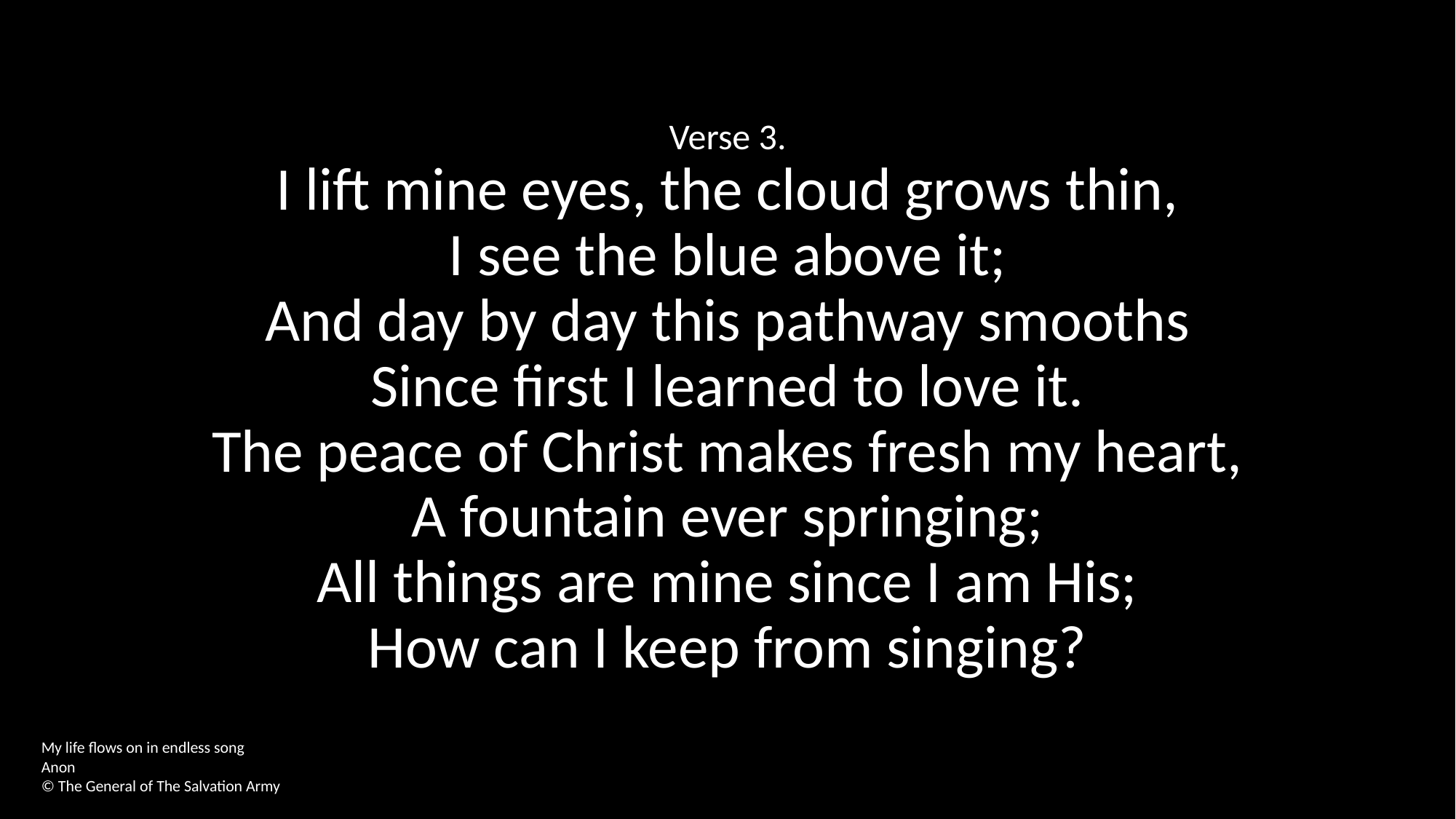

Verse 3.
I lift mine eyes, the cloud grows thin,
I see the blue above it;
And day by day this pathway smooths
Since first I learned to love it.
The peace of Christ makes fresh my heart,
A fountain ever springing;
All things are mine since I am His;
How can I keep from singing?
My life flows on in endless song
Anon
© The General of The Salvation Army